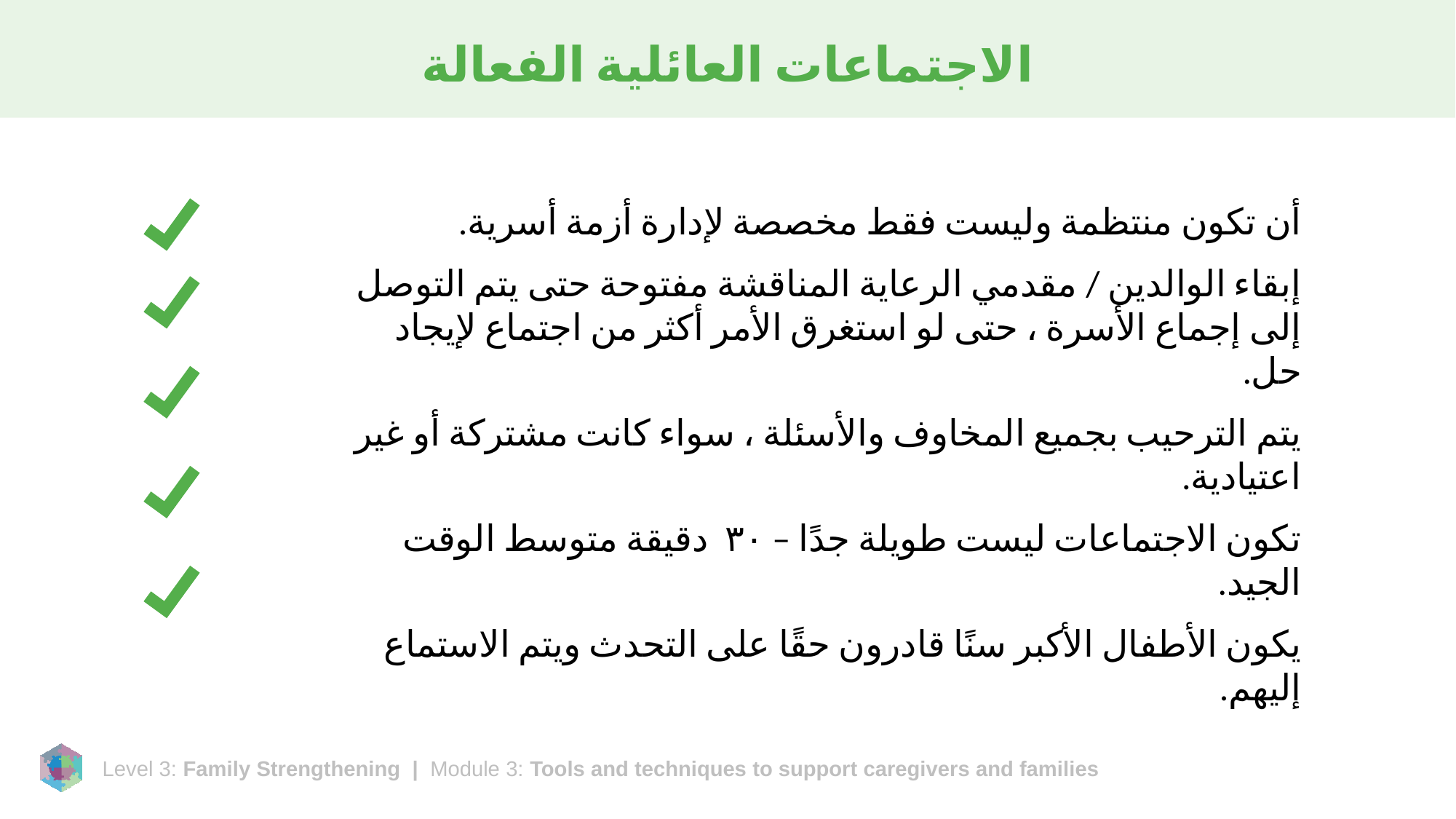

# الاجتماعات العائلية الفعالة
أن تكون منتظمة وليست فقط مخصصة لإدارة أزمة أسرية.
إبقاء الوالدين / مقدمي الرعاية المناقشة مفتوحة حتى يتم التوصل إلى إجماع الأسرة ، حتى لو استغرق الأمر أكثر من اجتماع لإيجاد حل.
يتم الترحيب بجميع المخاوف والأسئلة ، سواء كانت مشتركة أو غير اعتيادية.
تكون الاجتماعات ليست طويلة جدًا – ٣٠  دقيقة متوسط ​​الوقت الجيد.
يكون الأطفال الأكبر سنًا قادرون حقًا على التحدث ويتم الاستماع إليهم.